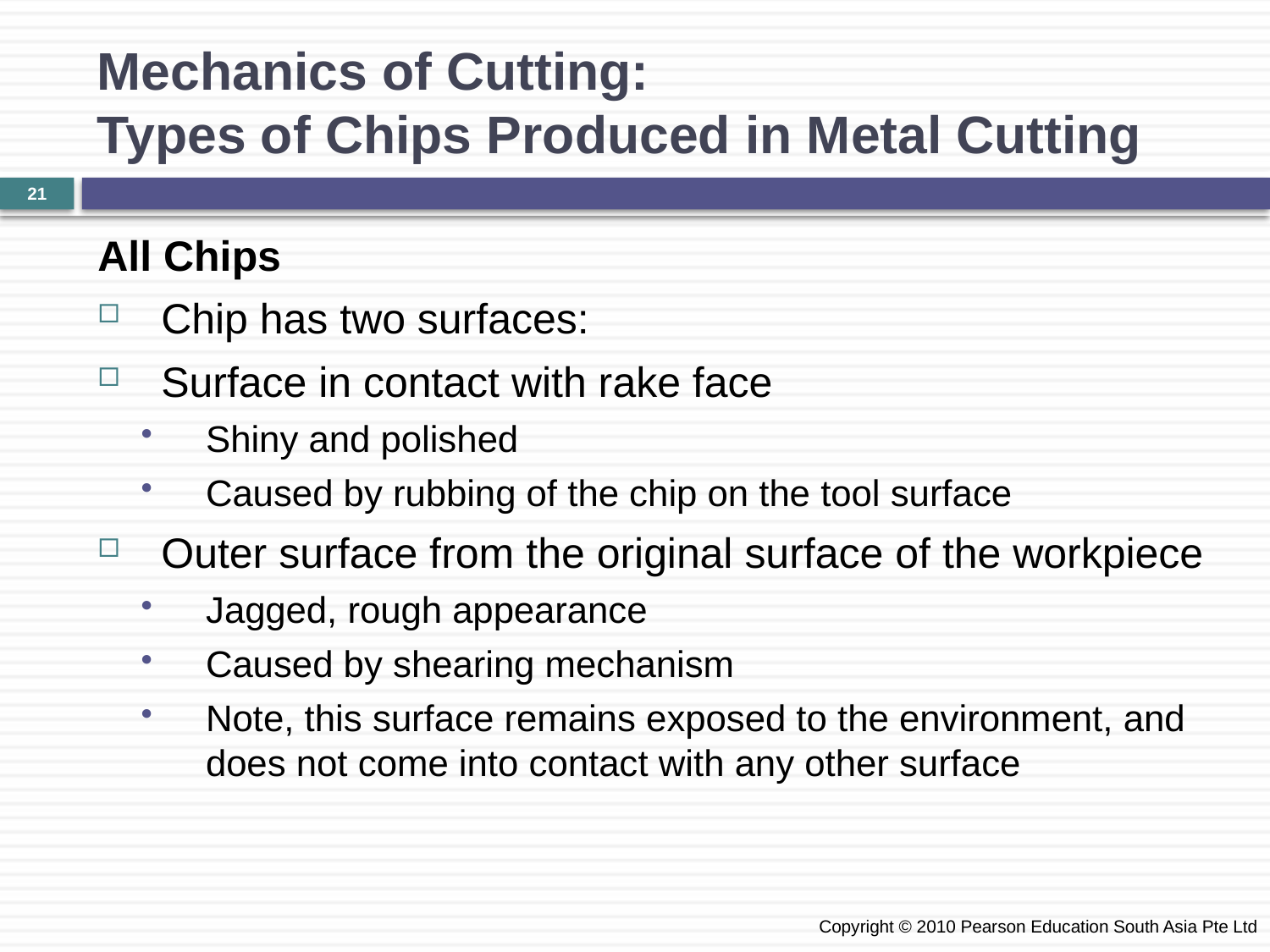

Mechanics of Cutting:
Types of Chips Produced in Metal Cutting
All Chips
Chip has two surfaces:
Surface in contact with rake face
Shiny and polished
Caused by rubbing of the chip on the tool surface
Outer surface from the original surface of the workpiece
Jagged, rough appearance
Caused by shearing mechanism
Note, this surface remains exposed to the environment, and does not come into contact with any other surface

21
   Copyright © 2010 Pearson Education South Asia Pte Ltd